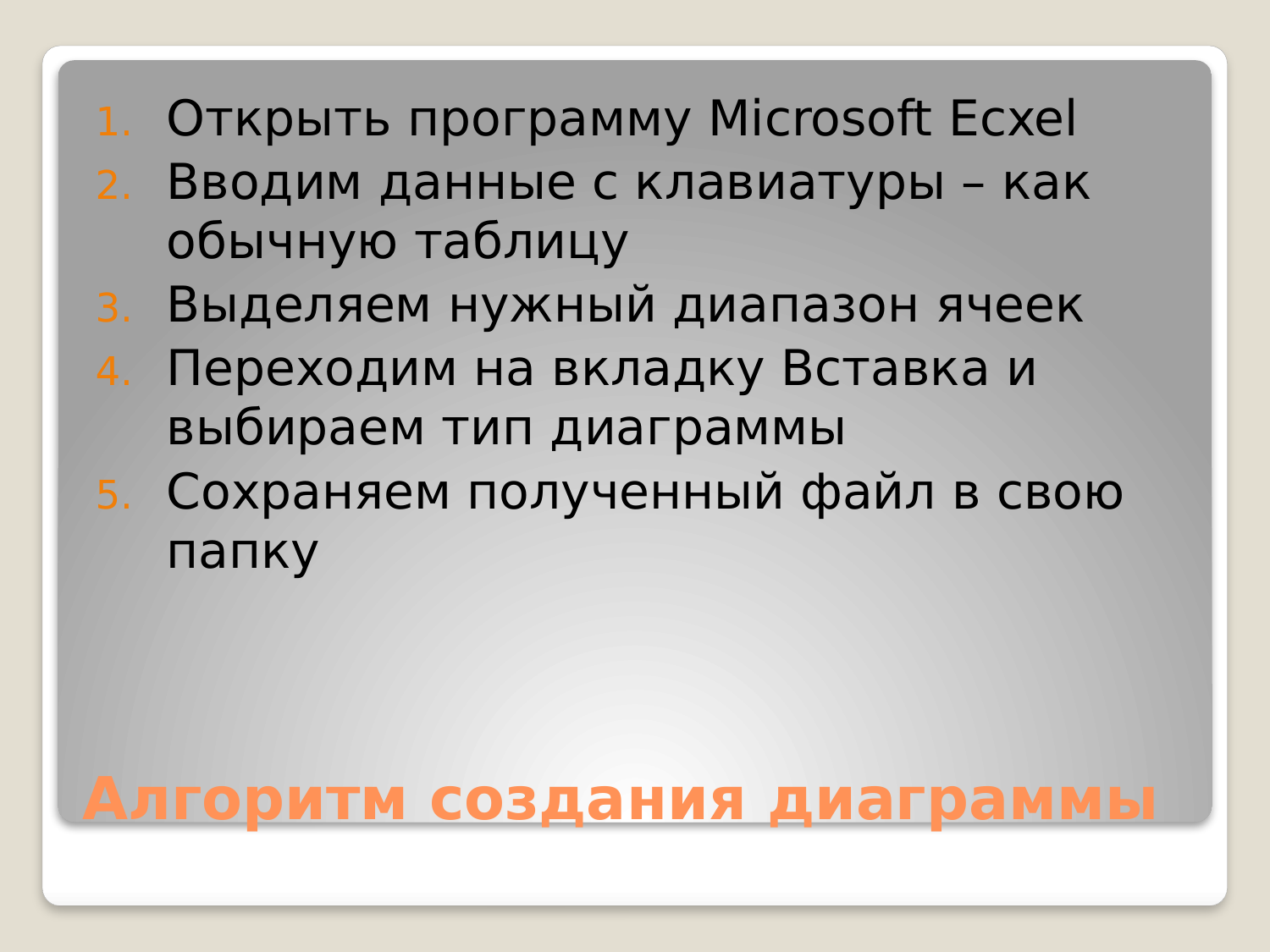

Открыть программу Microsoft Ecxel
Вводим данные с клавиатуры – как обычную таблицу
Выделяем нужный диапазон ячеек
Переходим на вкладку Вставка и выбираем тип диаграммы
Сохраняем полученный файл в свою папку
# Алгоритм создания диаграммы